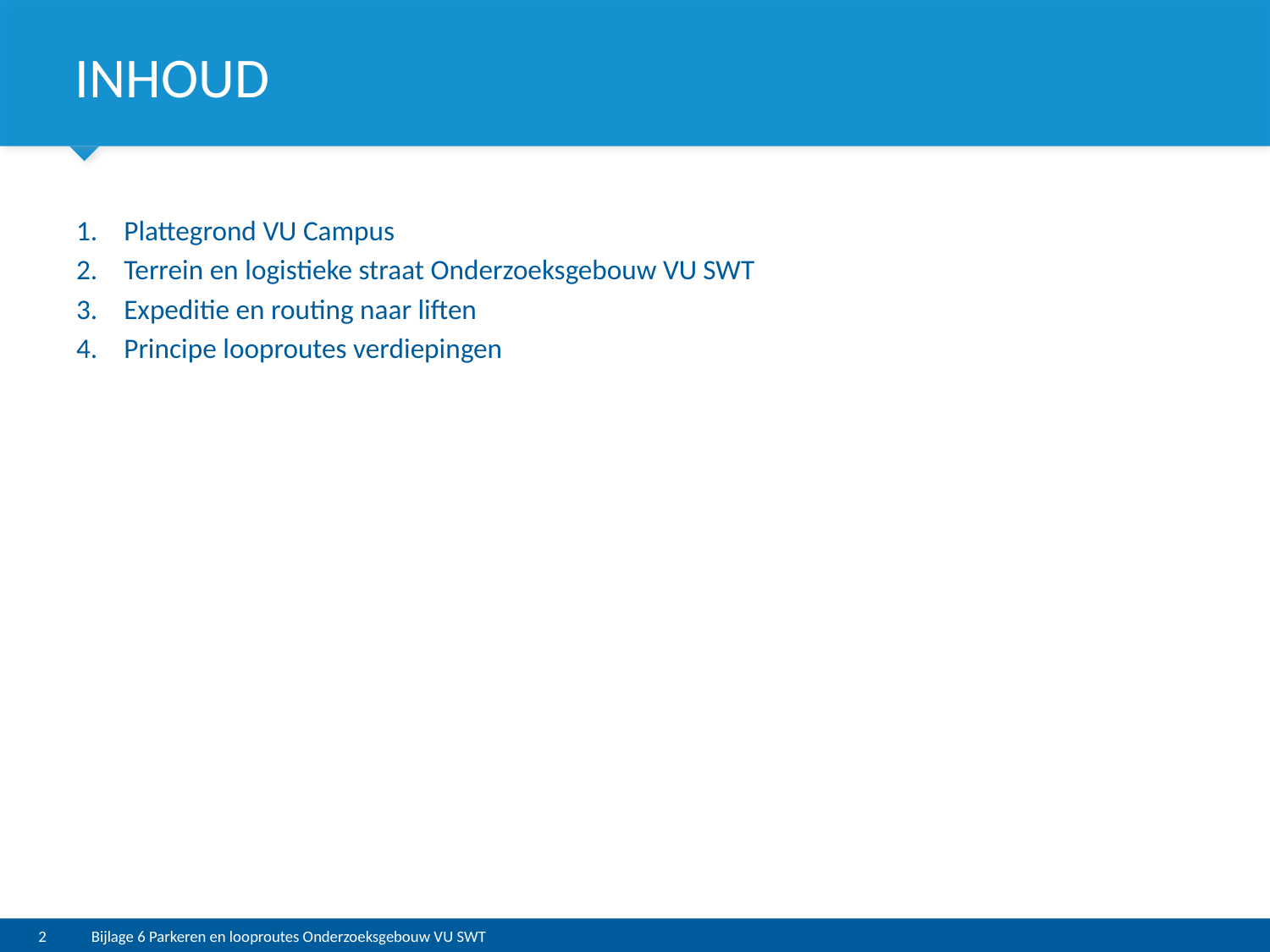

# Inhoud
Plattegrond VU Campus
Terrein en logistieke straat Onderzoeksgebouw VU SWT
Expeditie en routing naar liften
Principe looproutes verdiepingen

Bijlage 6 Parkeren en looproutes Onderzoeksgebouw VU SWT